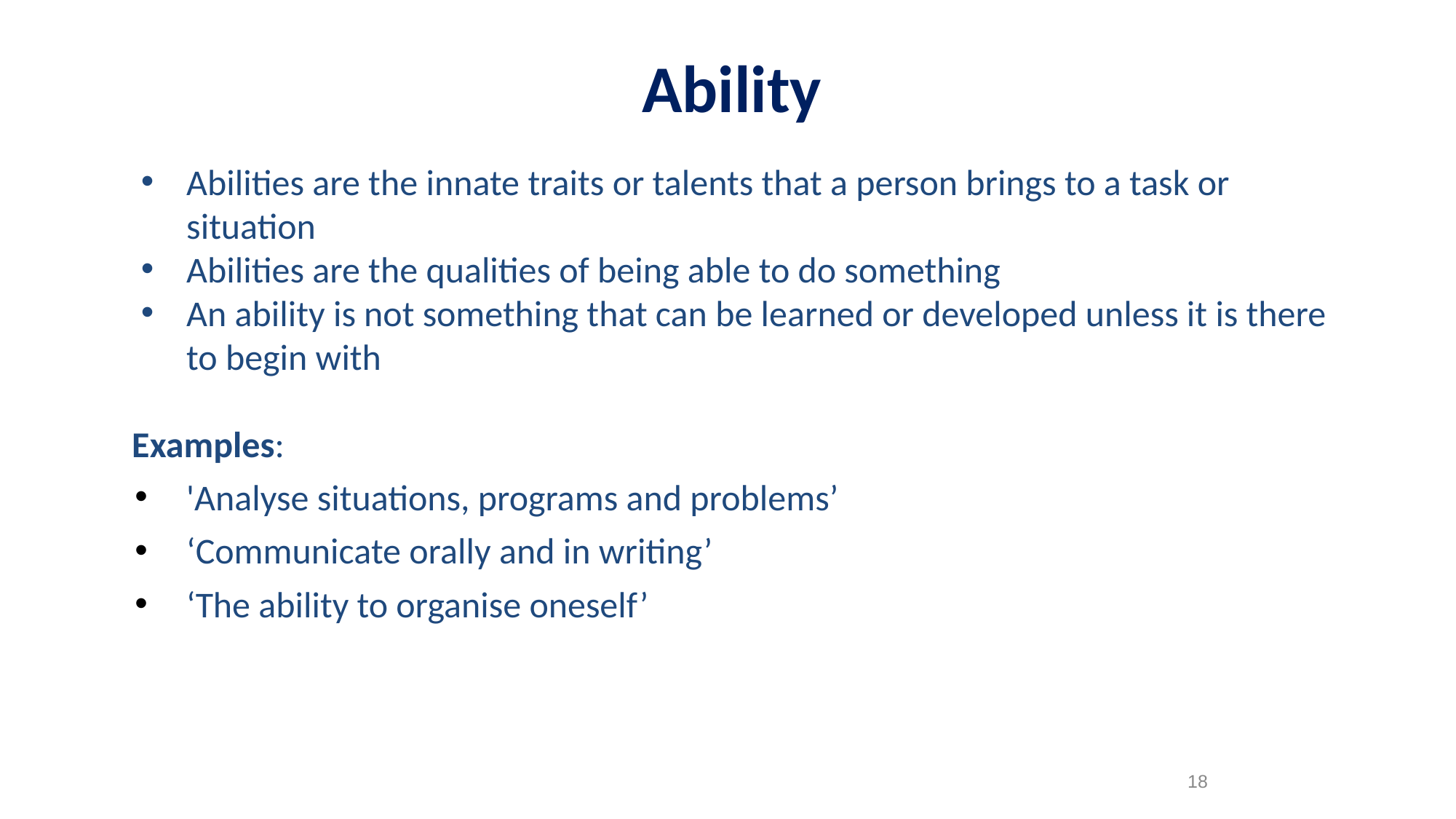

Ability
Abilities are the innate traits or talents that a person brings to a task or situation
Abilities are the qualities of being able to do something
An ability is not something that can be learned or developed unless it is there to begin with

Examples:
'Analyse situations, programs and problems’
‘Communicate orally and in writing’
‘The ability to organise oneself’
18